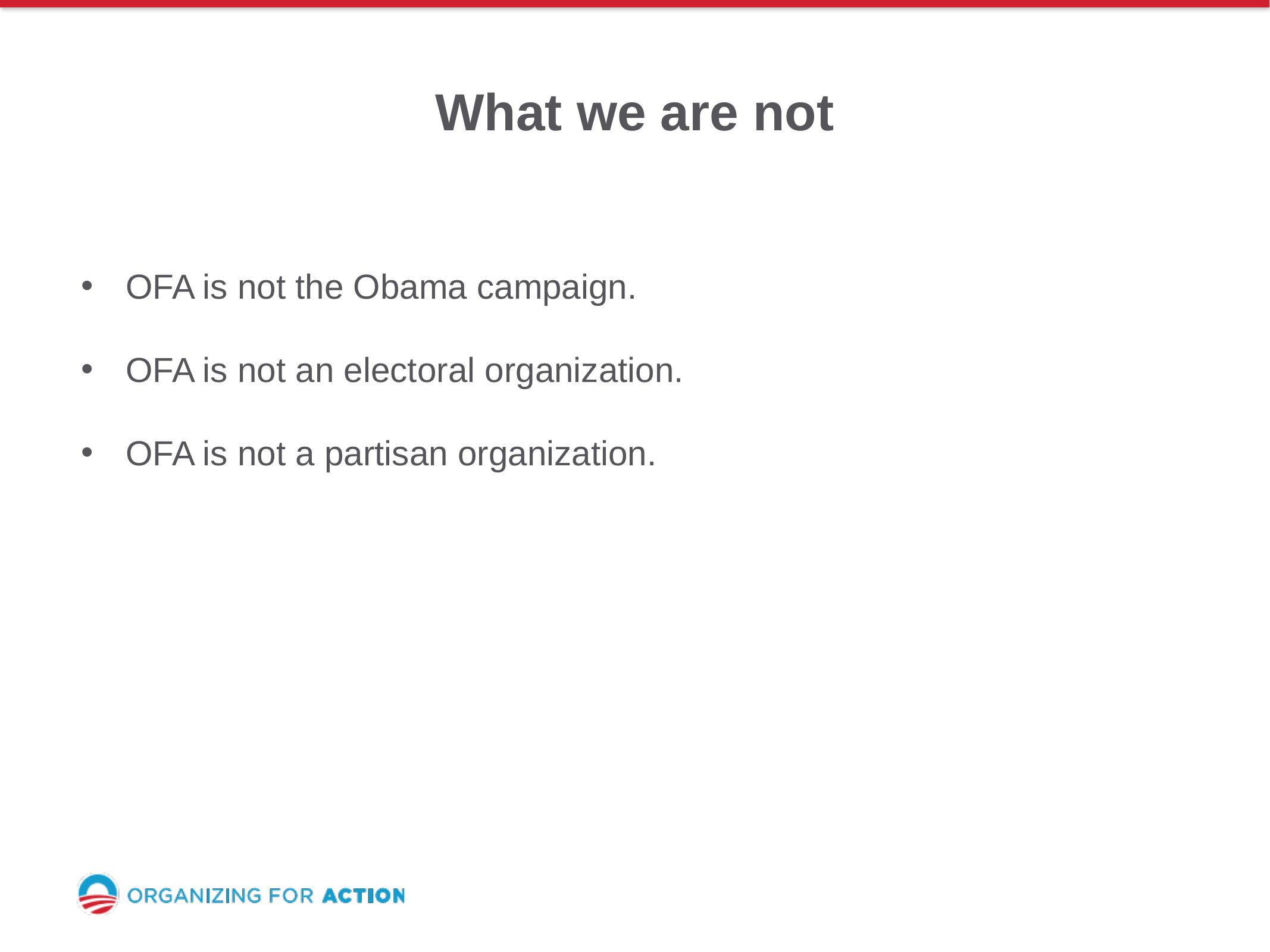

What we are not
OFA is not the Obama campaign.

OFA is not an electoral organization.

OFA is not a partisan organization.